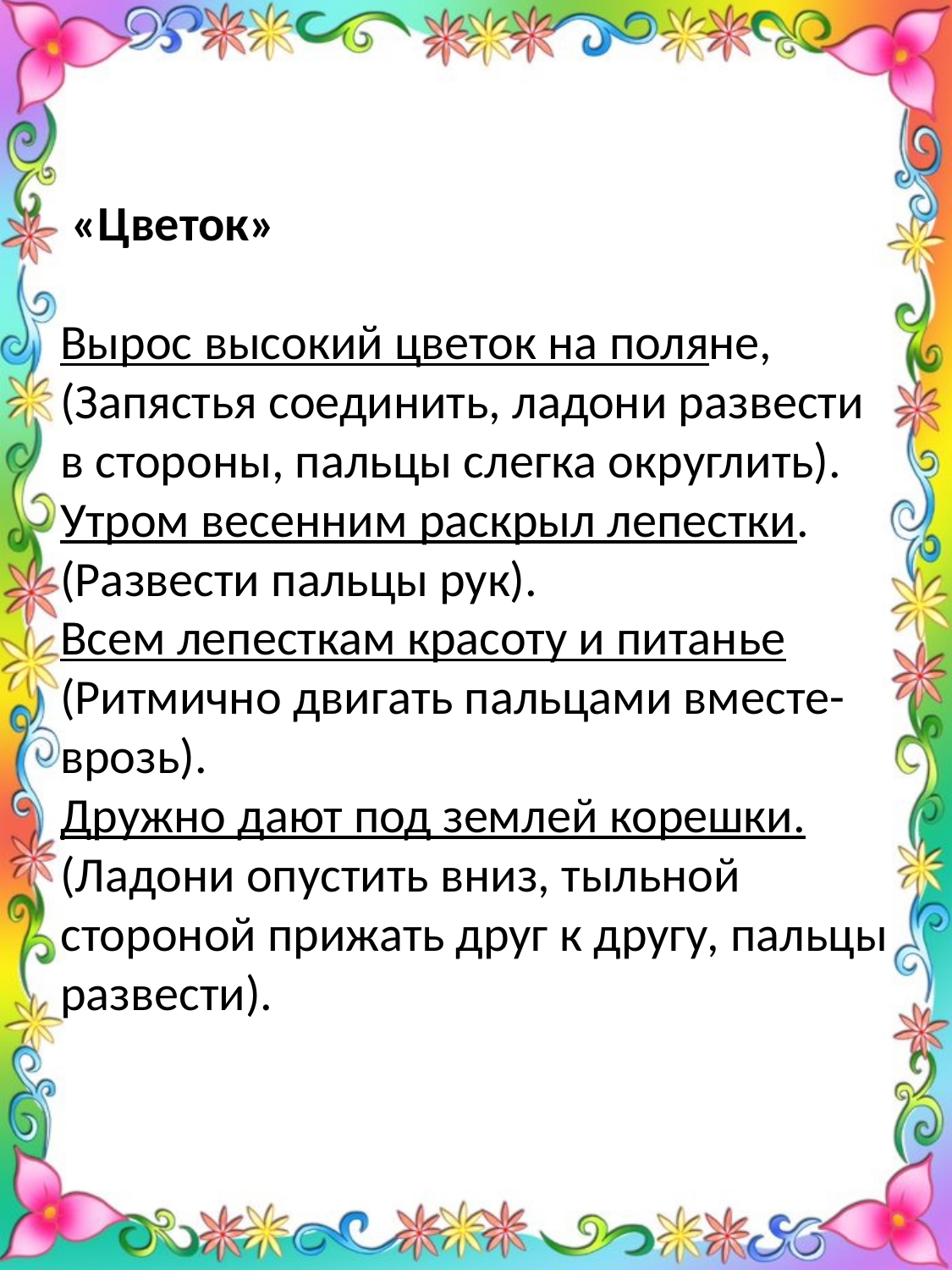

# «Цветок» Вырос высокий цветок на поляне, (Запястья соединить, ладони развести в стороны, пальцы слегка округлить). Утром весенним раскрыл лепестки. (Развести пальцы рук). Всем лепесткам красоту и питанье (Ритмично двигать пальцами вместе-врозь). Дружно дают под землей корешки. (Ладони опустить вниз, тыльной стороной прижать друг к другу, пальцы развести).